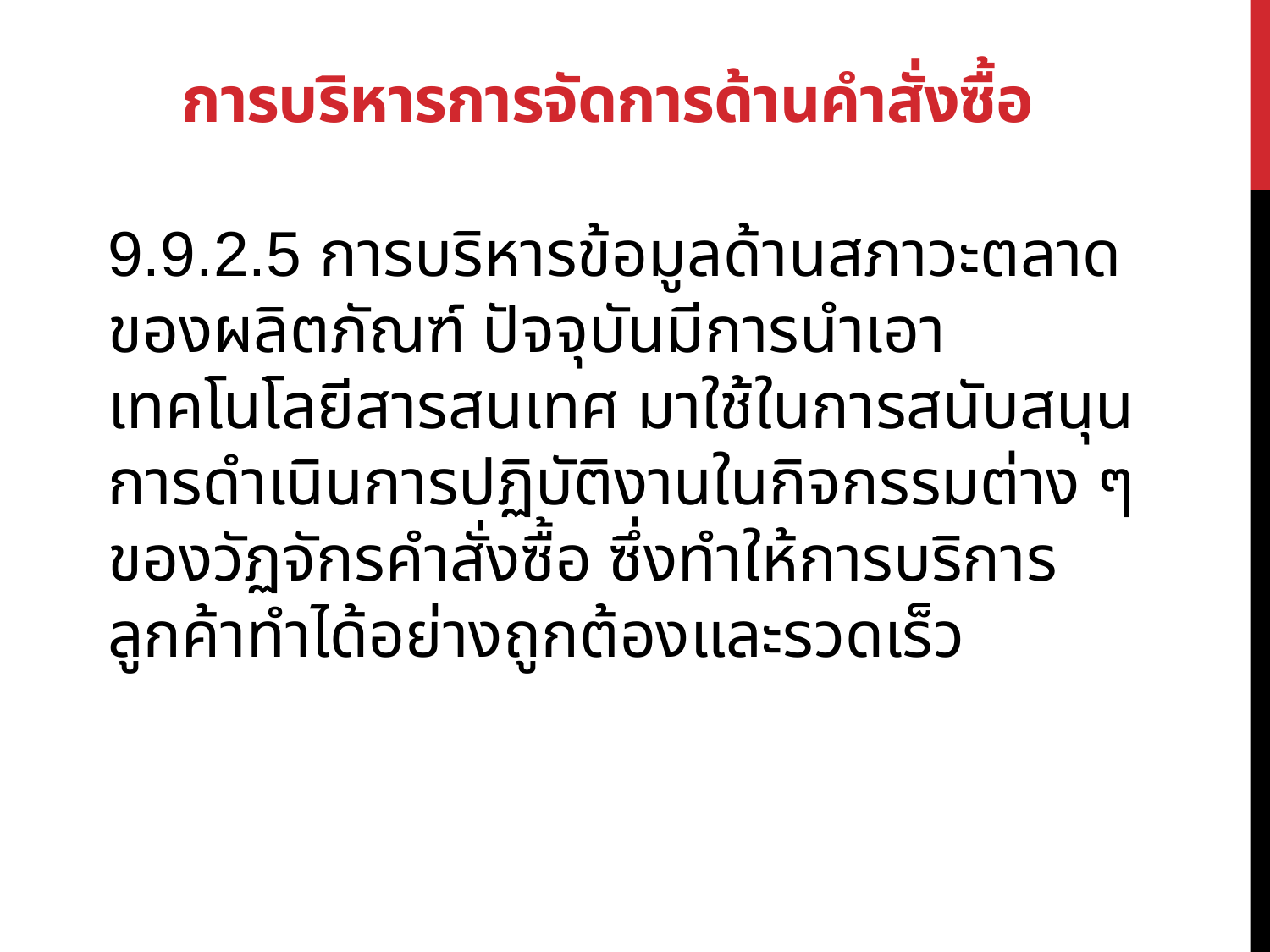

# การบริหารการจัดการด้านคำสั่งซื้อ
9.9.2.5 การบริหารข้อมูลด้านสภาวะตลาดของผลิตภัณฑ์ ปัจจุบันมีการนำเอาเทคโนโลยีสารสนเทศ มาใช้ในการสนับสนุนการดำเนินการปฏิบัติงานในกิจกรรมต่าง ๆ ของวัฏจักรคำสั่งซื้อ ซึ่งทำให้การบริการลูกค้าทำได้อย่างถูกต้องและรวดเร็ว